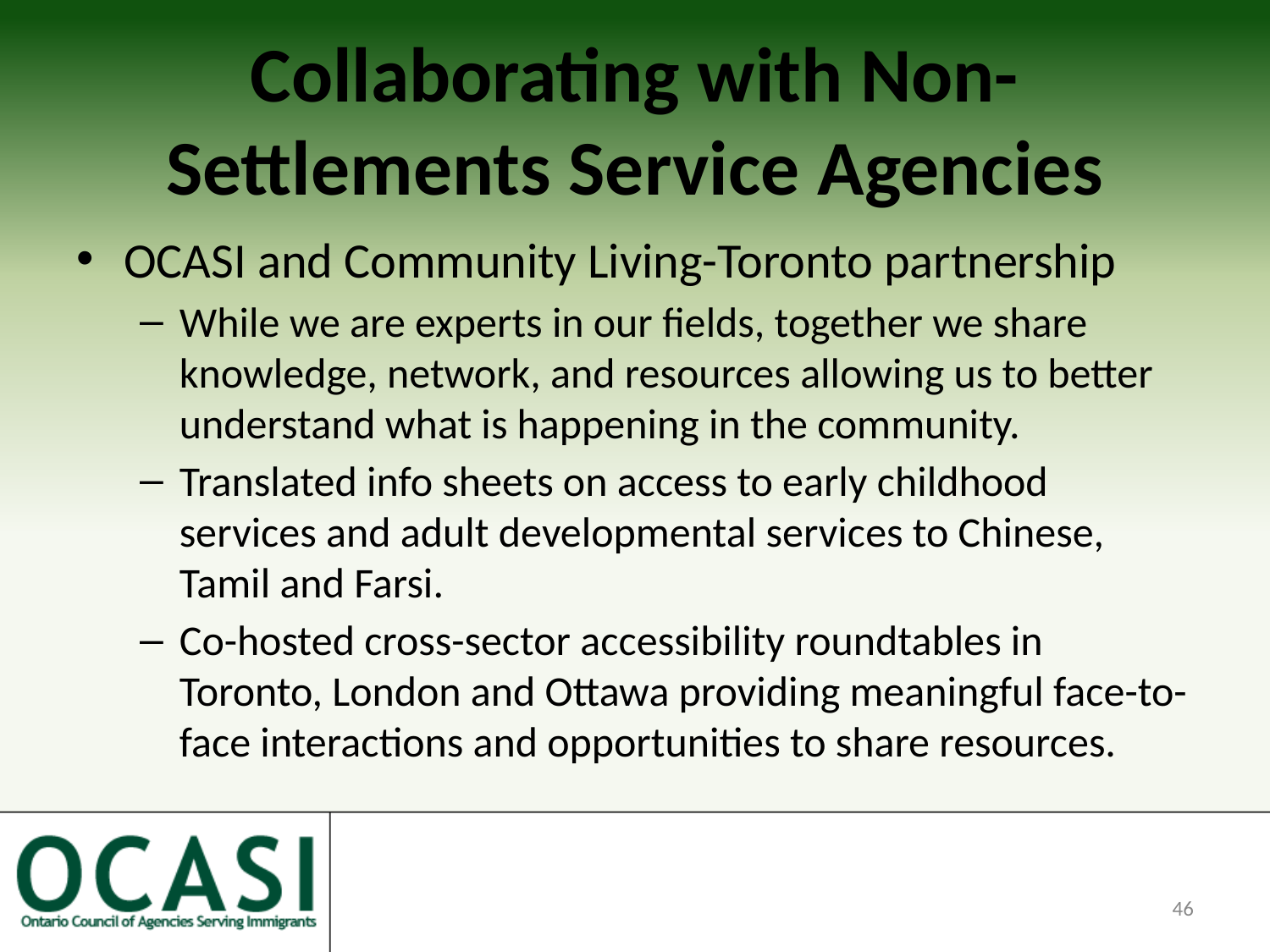

# Collaborating with Non-Settlements Service Agencies
OCASI and Community Living-Toronto partnership
While we are experts in our fields, together we share knowledge, network, and resources allowing us to better understand what is happening in the community.
Translated info sheets on access to early childhood services and adult developmental services to Chinese, Tamil and Farsi.
Co-hosted cross-sector accessibility roundtables in Toronto, London and Ottawa providing meaningful face-to-face interactions and opportunities to share resources.

46